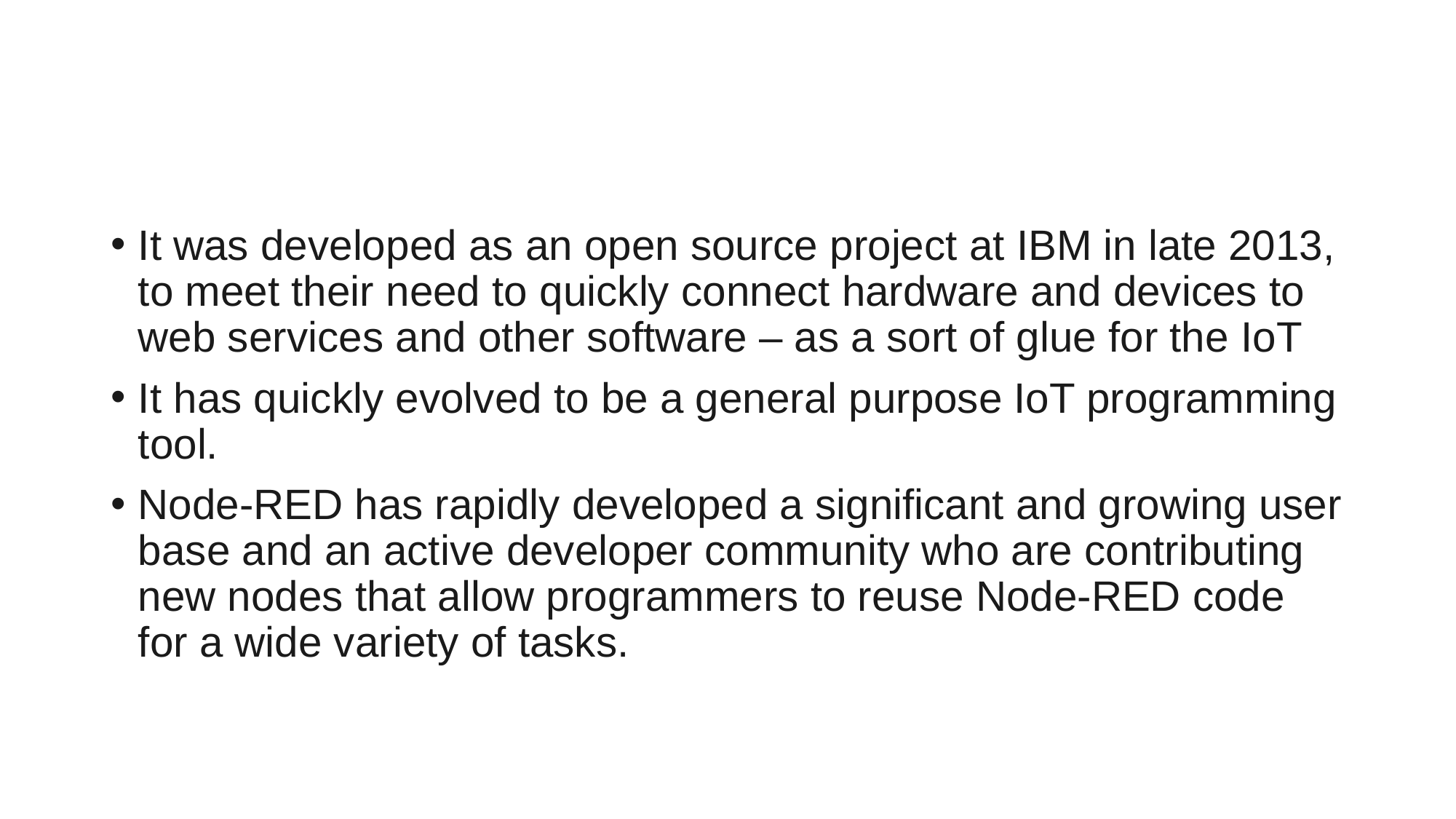

#
It was developed as an open source project at IBM in late 2013, to meet their need to quickly connect hardware and devices to web services and other software – as a sort of glue for the IoT
It has quickly evolved to be a general purpose IoT programming tool.
Node-RED has rapidly developed a significant and growing user base and an active developer community who are contributing new nodes that allow programmers to reuse Node-RED code for a wide variety of tasks.